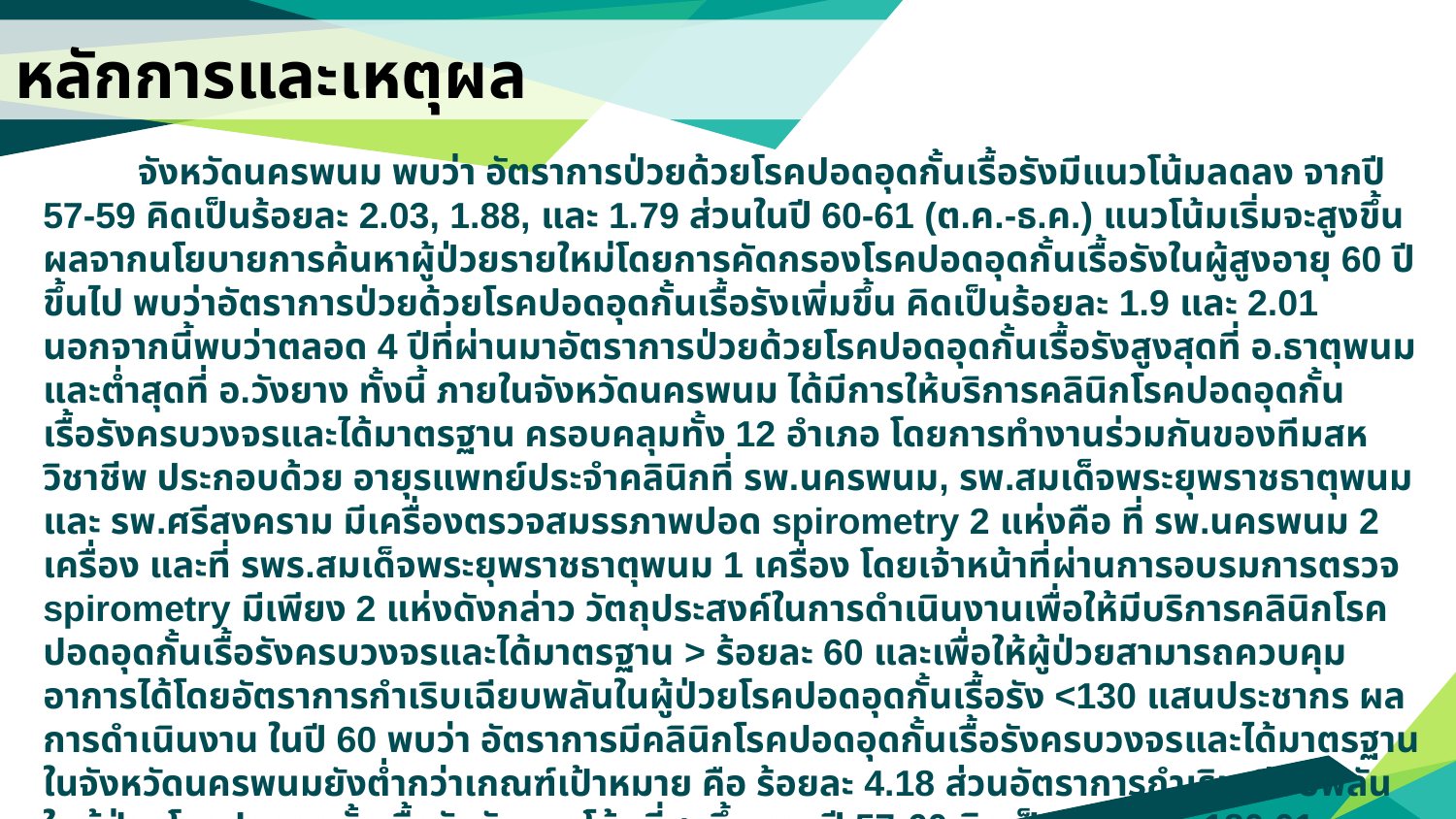

หลักการและเหตุผล
          จังหวัดนครพนม พบว่า อัตราการป่วยด้วยโรคปอดอุดกั้นเรื้อรังมีแนวโน้มลดลง จากปี 57-59 คิดเป็นร้อยละ 2.03, 1.88, และ 1.79 ส่วนในปี 60-61 (ต.ค.-ธ.ค.) แนวโน้มเริ่มจะสูงขึ้น ผลจากนโยบายการค้นหาผู้ป่วยรายใหม่โดยการคัดกรองโรคปอดอุดกั้นเรื้อรังในผู้สูงอายุ 60 ปีขึ้นไป พบว่าอัตราการป่วยด้วยโรคปอดอุดกั้นเรื้อรังเพิ่มขึ้น คิดเป็นร้อยละ 1.9 และ 2.01 นอกจากนี้พบว่าตลอด 4 ปีที่ผ่านมาอัตราการป่วยด้วยโรคปอดอุดกั้นเรื้อรังสูงสุดที่ อ.ธาตุพนม และต่ำสุดที่ อ.วังยาง ทั้งนี้ ภายในจังหวัดนครพนม ได้มีการให้บริการคลินิกโรคปอดอุดกั้นเรื้อรังครบวงจรและได้มาตรฐาน ครอบคลุมทั้ง 12 อำเภอ โดยการทำงานร่วมกันของทีมสหวิชาชีพ ประกอบด้วย อายุรแพทย์ประจำคลินิกที่ รพ.นครพนม, รพ.สมเด็จพระยุพราชธาตุพนม และ รพ.ศรีสงคราม มีเครื่องตรวจสมรรภาพปอด spirometry 2 แห่งคือ ที่ รพ.นครพนม 2 เครื่อง และที่ รพร.สมเด็จพระยุพราชธาตุพนม 1 เครื่อง โดยเจ้าหน้าที่ผ่านการอบรมการตรวจ spirometry มีเพียง 2 แห่งดังกล่าว วัตถุประสงค์ในการดำเนินงานเพื่อให้มีบริการคลินิกโรคปอดอุดกั้นเรื้อรังครบวงจรและได้มาตรฐาน > ร้อยละ 60 และเพื่อให้ผู้ป่วยสามารถควบคุมอาการได้โดยอัตราการกำเริบเฉียบพลันในผู้ป่วยโรคปอดอุดกั้นเรื้อรัง <130 แสนประชากร ผลการดำเนินงาน ในปี 60 พบว่า อัตราการมีคลินิกโรคปอดอุดกั้นเรื้อรังครบวงจรและได้มาตรฐานในจังหวัดนครพนมยังต่ำกว่าเกณฑ์เป้าหมาย คือ ร้อยละ 4.18 ส่วนอัตราการกำเริบเฉียบพลันในผู้ป่วยโรคปอดอุดกั้นเรื้อรังยังแนวโน้มที่สูงขึ้น จากปี 57-60 คิดเป็น 158.01, 180.01, 248.09, 297.319 ต่อแสนประชากร  และ ในปี 61 (ต.ค.-ธ.ค.) อัตราการกำเริบเฉียบพลันในผู้ป่วยโรคปอดอุดกั้นเรื้อรังคิดเป็น 62.35 ต่อแสนประชากร  การจัดให้มีบริการคลินิกโรคปอดอุดกั้นเรื้อรังอย่างครบวงจรและได้มาตรฐาน การช่วยให้ผู้ป่วยสามารถเข้าถึงบริการแต่เนิ่น รวมทั้งการช่วยลดปัจจัยเสี่ยงกระตุ้น โดยเฉพาะสูบบุหรี่ และสารมลพิษต่างๆ จะช่วยให้ผู้ป่วยมีคุณภาพชีวิตที่ดีขึ้นได้ในอนาคต ด้วยความสำคัญจำเป็นดังกล่าว จึงได้จัดทำโครงการพัฒนาเครือข่ายคลินิกโรคปอดอุดกั้นเรื้อรังครบวงจรและได้มาตรฐานขึ้น